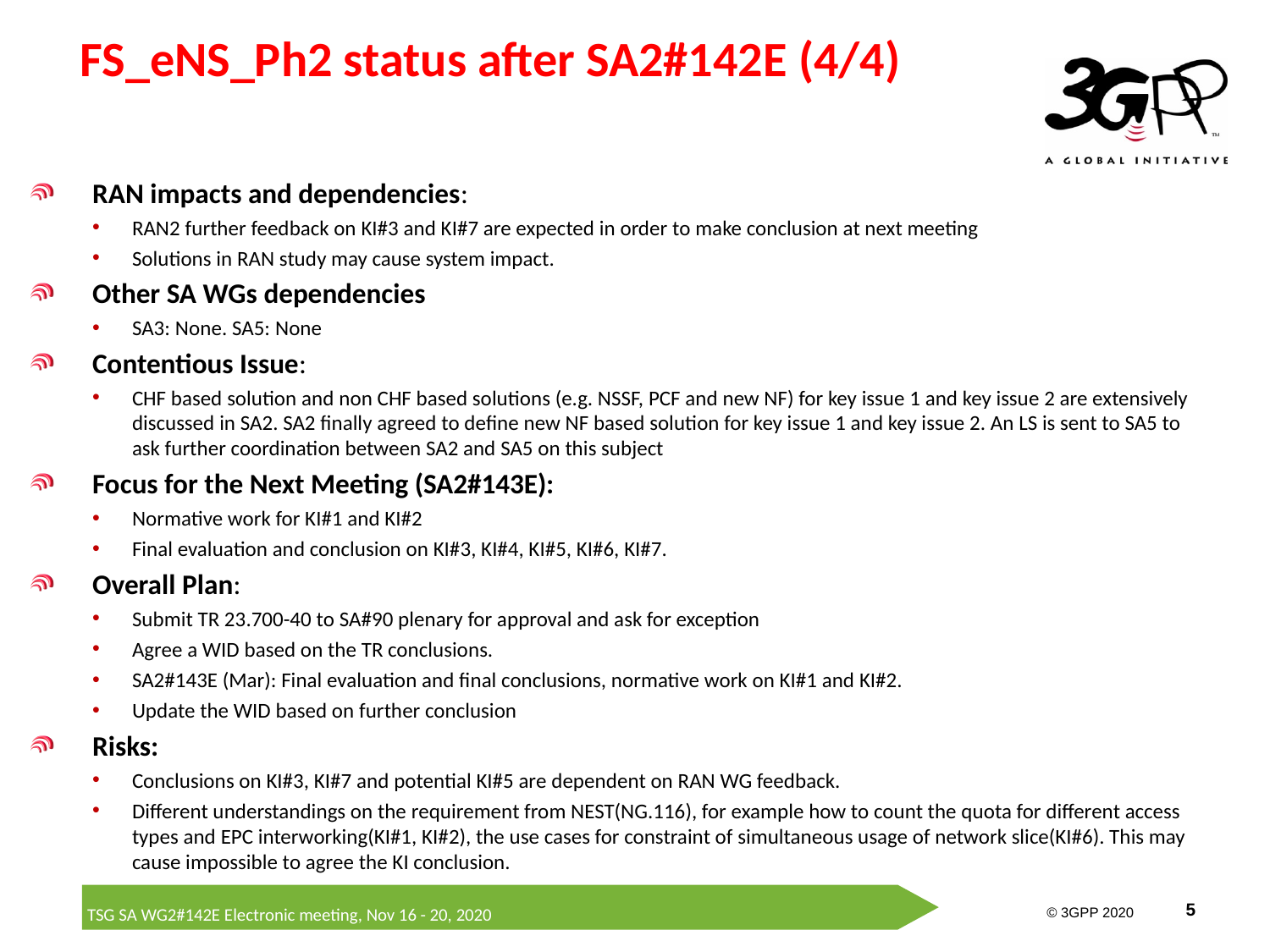

# FS_eNS_Ph2 status after SA2#142E (4/4)
RAN impacts and dependencies:
RAN2 further feedback on KI#3 and KI#7 are expected in order to make conclusion at next meeting
Solutions in RAN study may cause system impact.
Other SA WGs dependencies
SA3: None. SA5: None
Contentious Issue:
CHF based solution and non CHF based solutions (e.g. NSSF, PCF and new NF) for key issue 1 and key issue 2 are extensively discussed in SA2. SA2 finally agreed to define new NF based solution for key issue 1 and key issue 2. An LS is sent to SA5 to ask further coordination between SA2 and SA5 on this subject
Focus for the Next Meeting (SA2#143E):
Normative work for KI#1 and KI#2
Final evaluation and conclusion on KI#3, KI#4, KI#5, KI#6, KI#7.
Overall Plan:
Submit TR 23.700-40 to SA#90 plenary for approval and ask for exception
Agree a WID based on the TR conclusions.
SA2#143E (Mar): Final evaluation and final conclusions, normative work on KI#1 and KI#2.
Update the WID based on further conclusion
Risks:
Conclusions on KI#3, KI#7 and potential KI#5 are dependent on RAN WG feedback.
Different understandings on the requirement from NEST(NG.116), for example how to count the quota for different access types and EPC interworking(KI#1, KI#2), the use cases for constraint of simultaneous usage of network slice(KI#6). This may cause impossible to agree the KI conclusion.